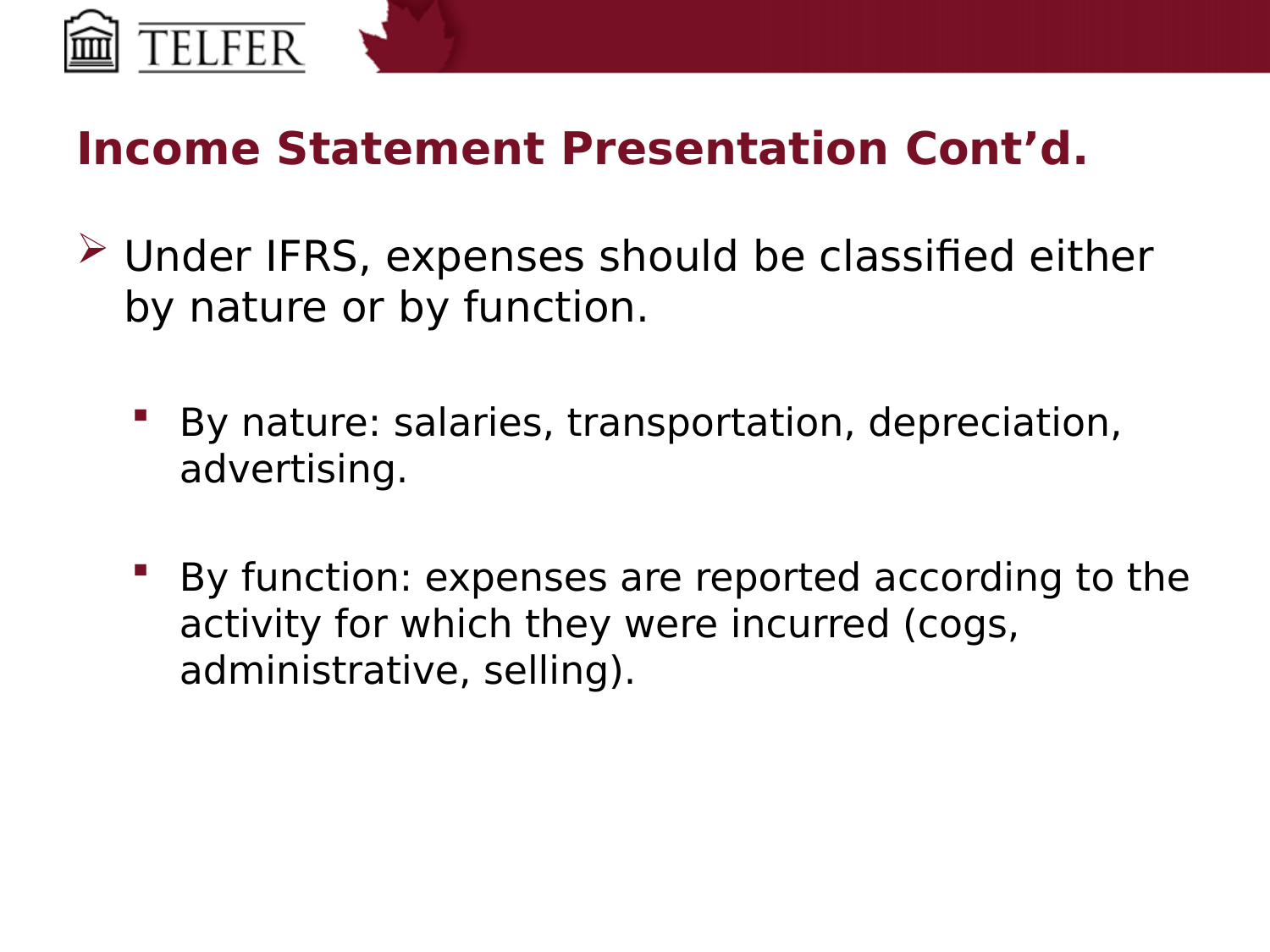

# Income Statement Presentation Cont’d.
Under IFRS, expenses should be classified either by nature or by function.

By nature: salaries, transportation, depreciation, advertising.

By function: expenses are reported according to the activity for which they were incurred (cogs, administrative, selling).